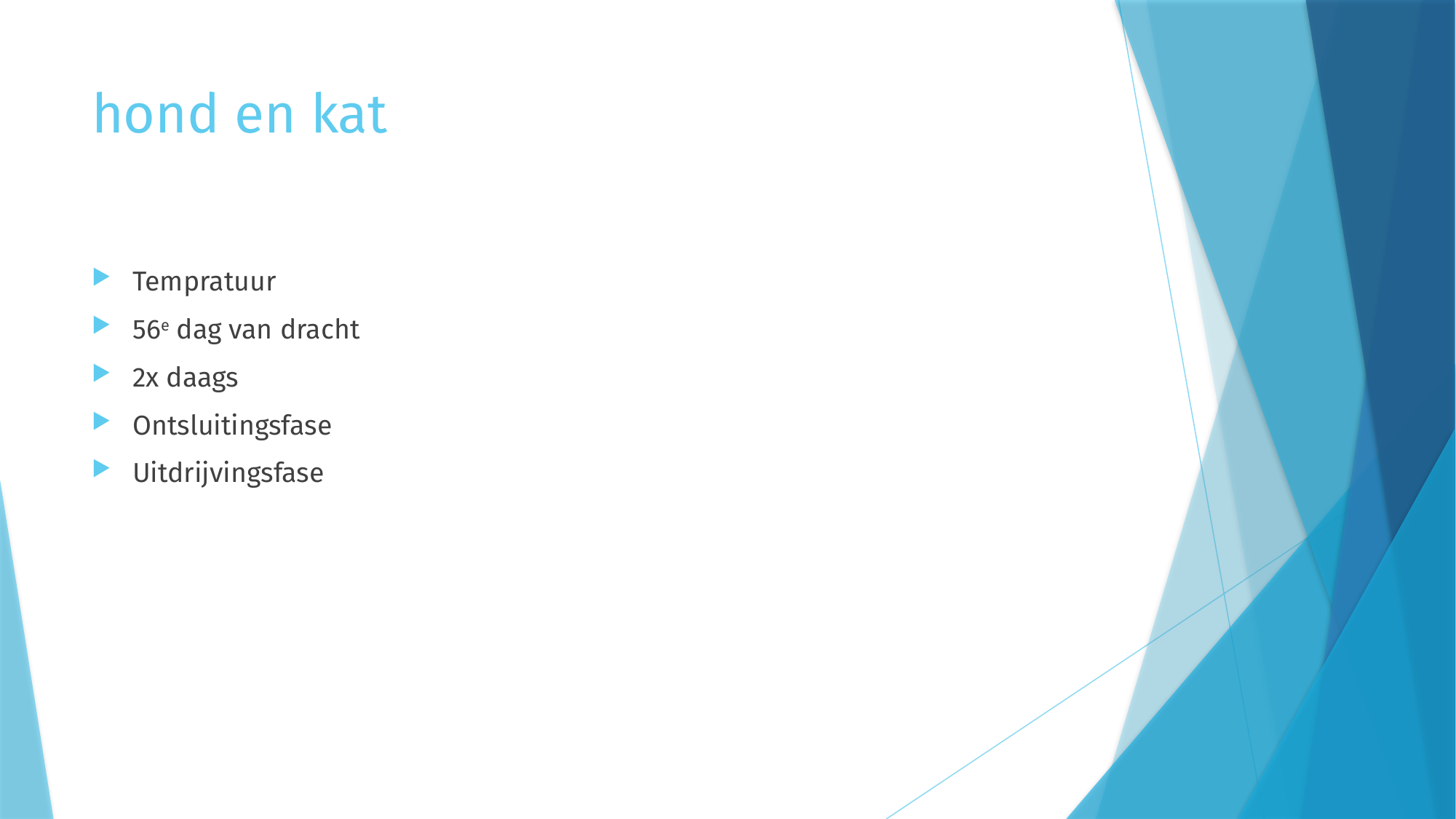

# hond en kat
Tempratuur
56e dag van dracht
2x daags
Ontsluitingsfase
Uitdrijvingsfase